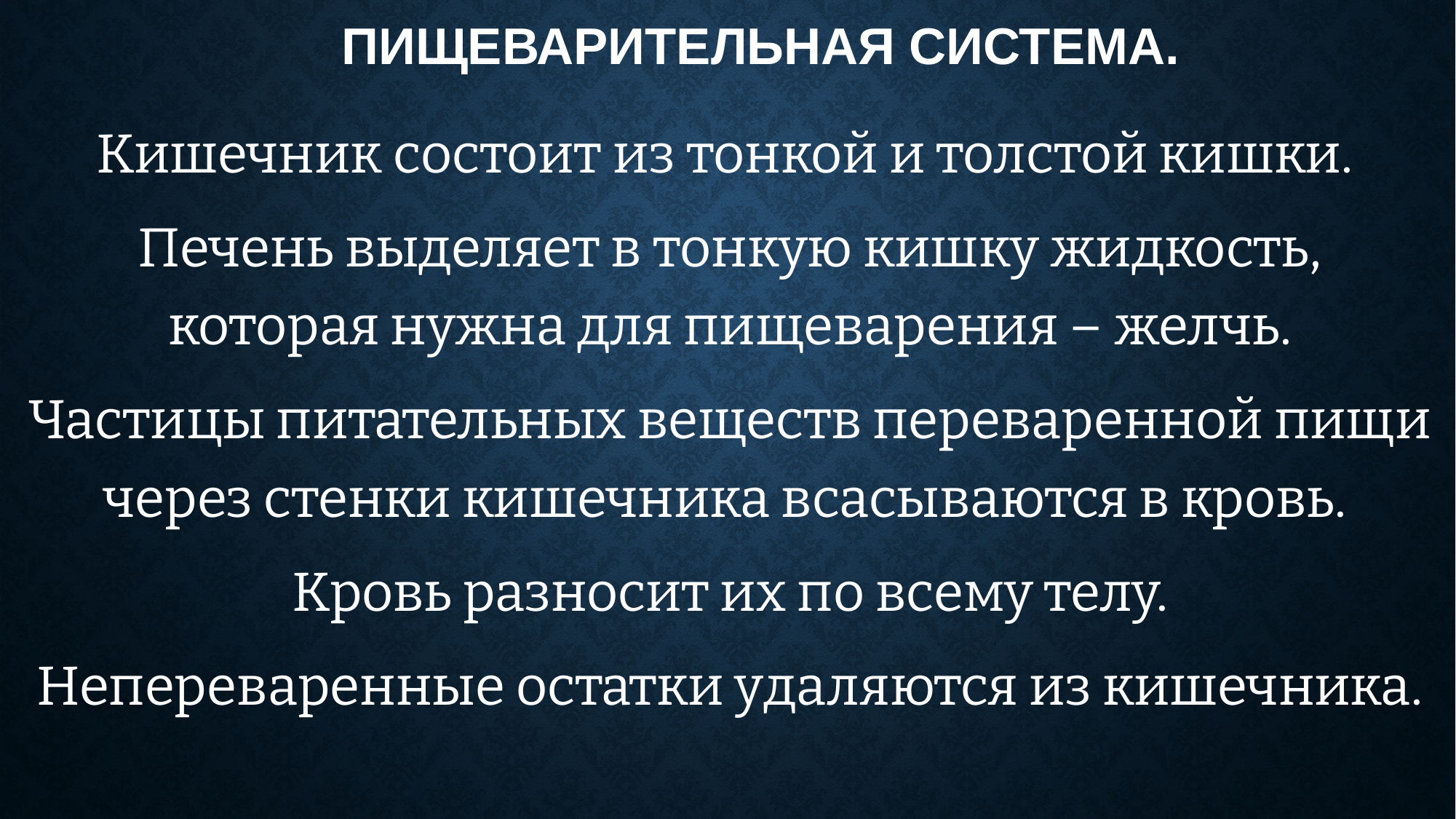

# Пищеварительная система.
Кишечник состоит из тонкой и толстой кишки.
Печень выделяет в тонкую кишку жидкость, которая нужна для пищеварения – желчь.
Частицы питательных веществ переваренной пищи через стенки кишечника всасываются в кровь.
Кровь разносит их по всему телу.
Непереваренные остатки удаляются из кишечника.